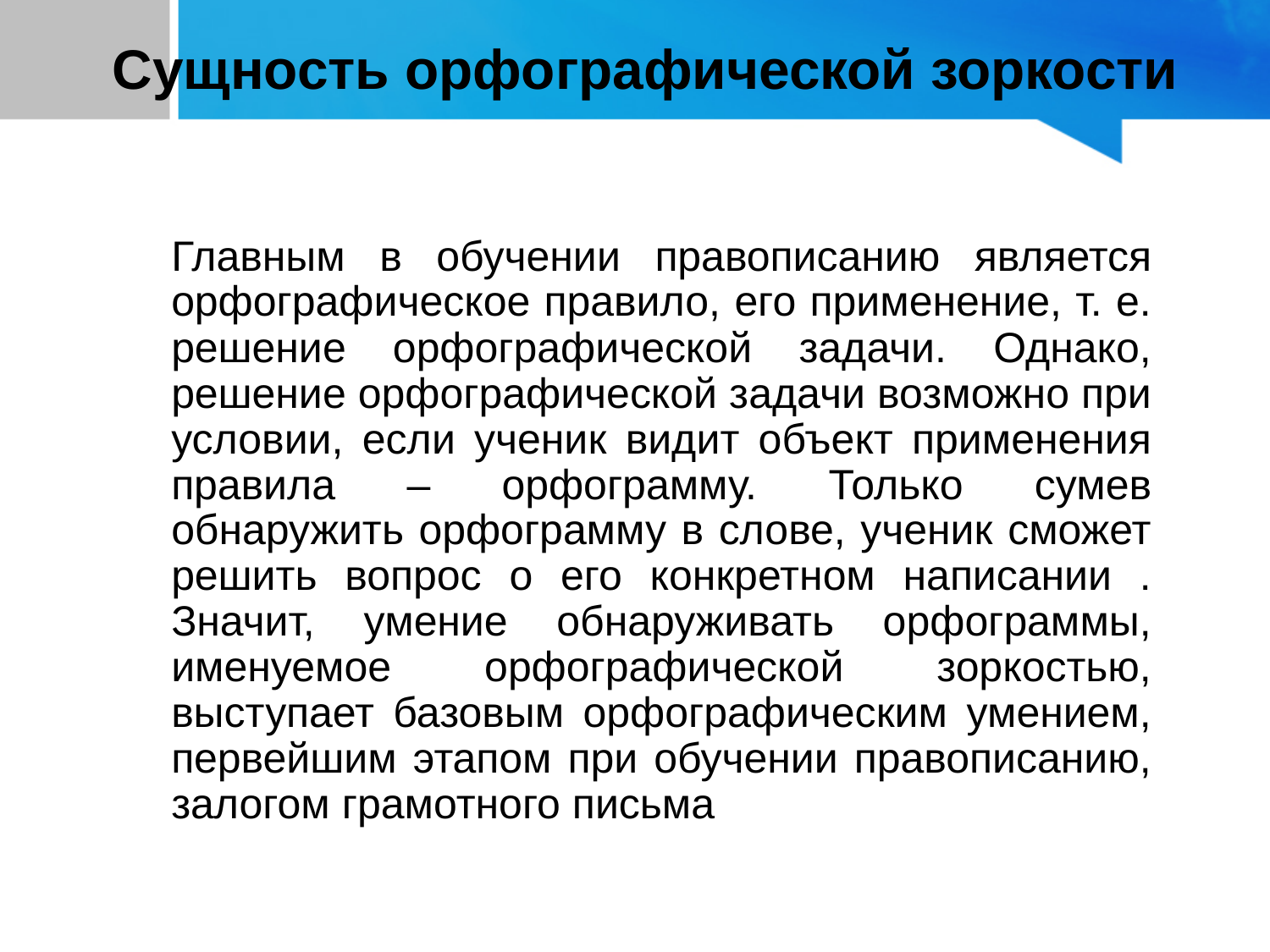

# Сущность орфографической зоркости
Главным в обучении правописанию является орфографическое правило, его применение, т. е. решение орфографической задачи. Однако, решение орфографической задачи возможно при условии, если ученик видит объект применения правила – орфограмму. Только сумев обнаружить орфограмму в слове, ученик сможет решить вопрос о его конкретном написании . Значит, умение обнаруживать орфограммы, именуемое орфографической зоркостью, выступает базовым орфографическим умением, первейшим этапом при обучении правописанию, залогом грамотного письма